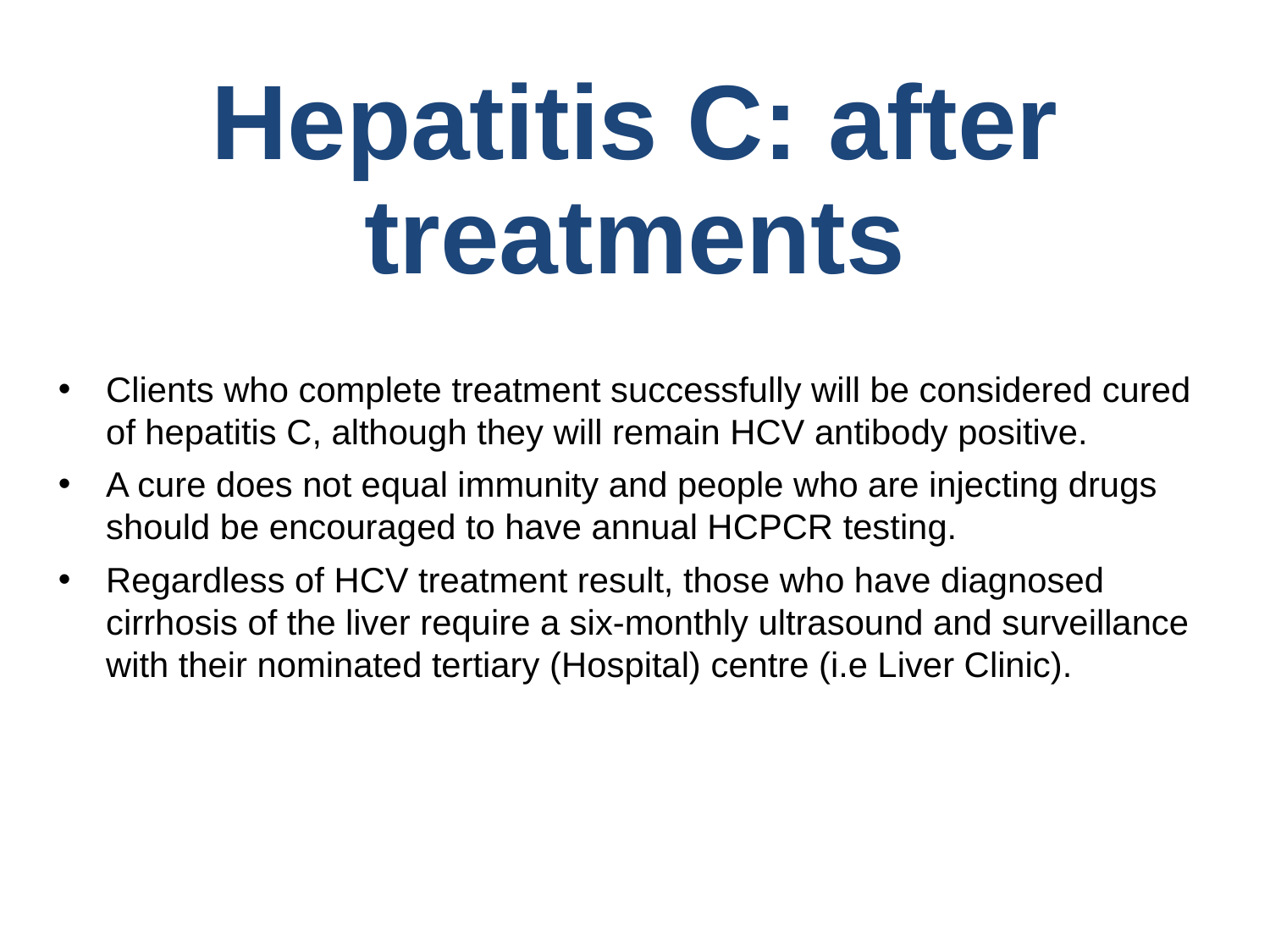

# Hepatitis C: after treatments
Clients who complete treatment successfully will be considered cured of hepatitis C, although they will remain HCV antibody positive.
A cure does not equal immunity and people who are injecting drugs should be encouraged to have annual HCPCR testing.
Regardless of HCV treatment result, those who have diagnosed cirrhosis of the liver require a six-monthly ultrasound and surveillance with their nominated tertiary (Hospital) centre (i.e Liver Clinic).